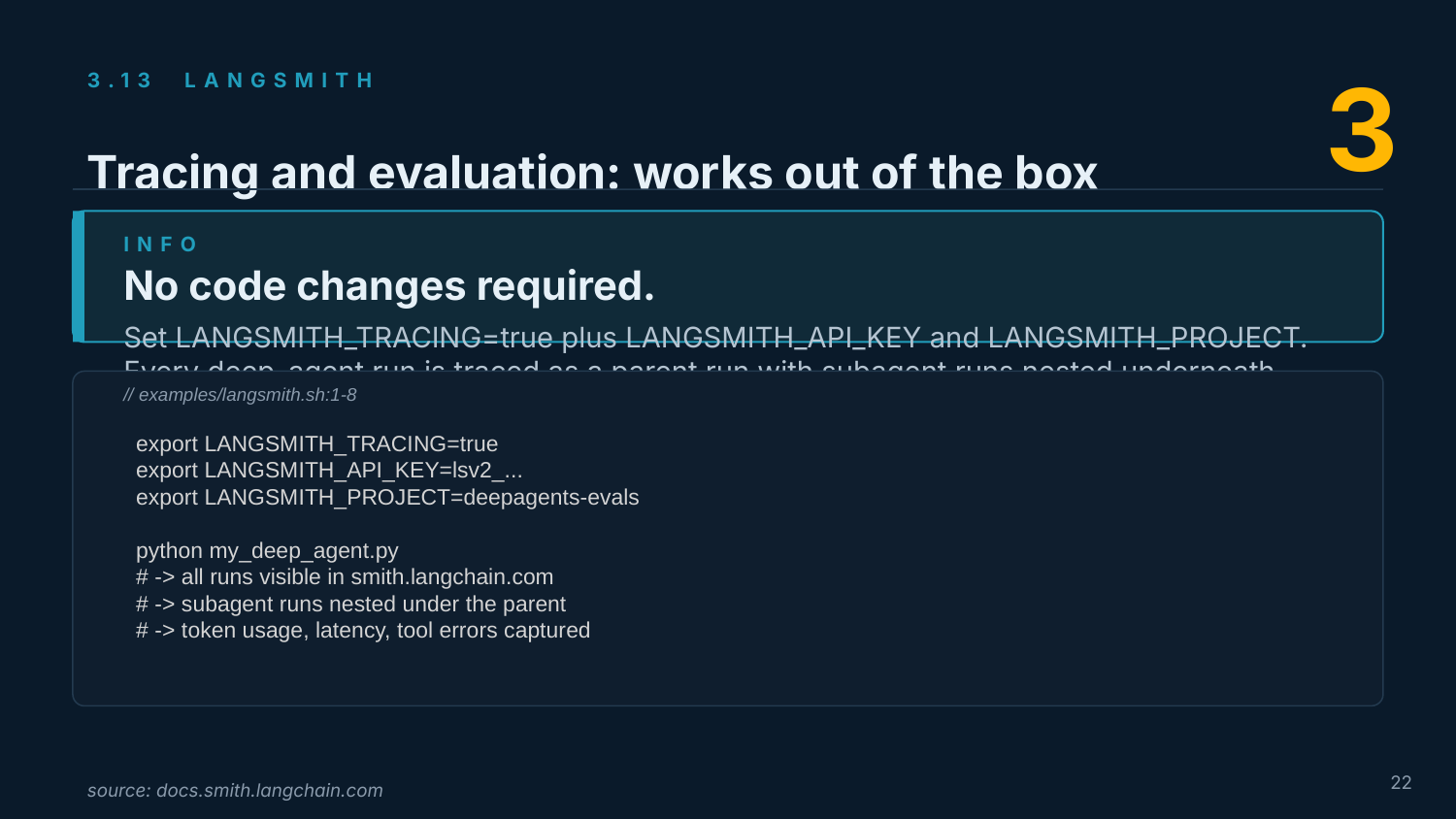

3
3.13  LANGSMITH
Tracing and evaluation: works out of the box

INFO
No code changes required.
Set LANGSMITH_TRACING=true plus LANGSMITH_API_KEY and LANGSMITH_PROJECT.
Every deep-agent run is traced as a parent run with subagent runs nested underneath.

// examples/langsmith.sh:1-8
  export LANGSMITH_TRACING=true
  export LANGSMITH_API_KEY=lsv2_...
  export LANGSMITH_PROJECT=deepagents-evals

  python my_deep_agent.py
  # -> all runs visible in smith.langchain.com
  # -> subagent runs nested under the parent
  # -> token usage, latency, tool errors captured

22
source: docs.smith.langchain.com